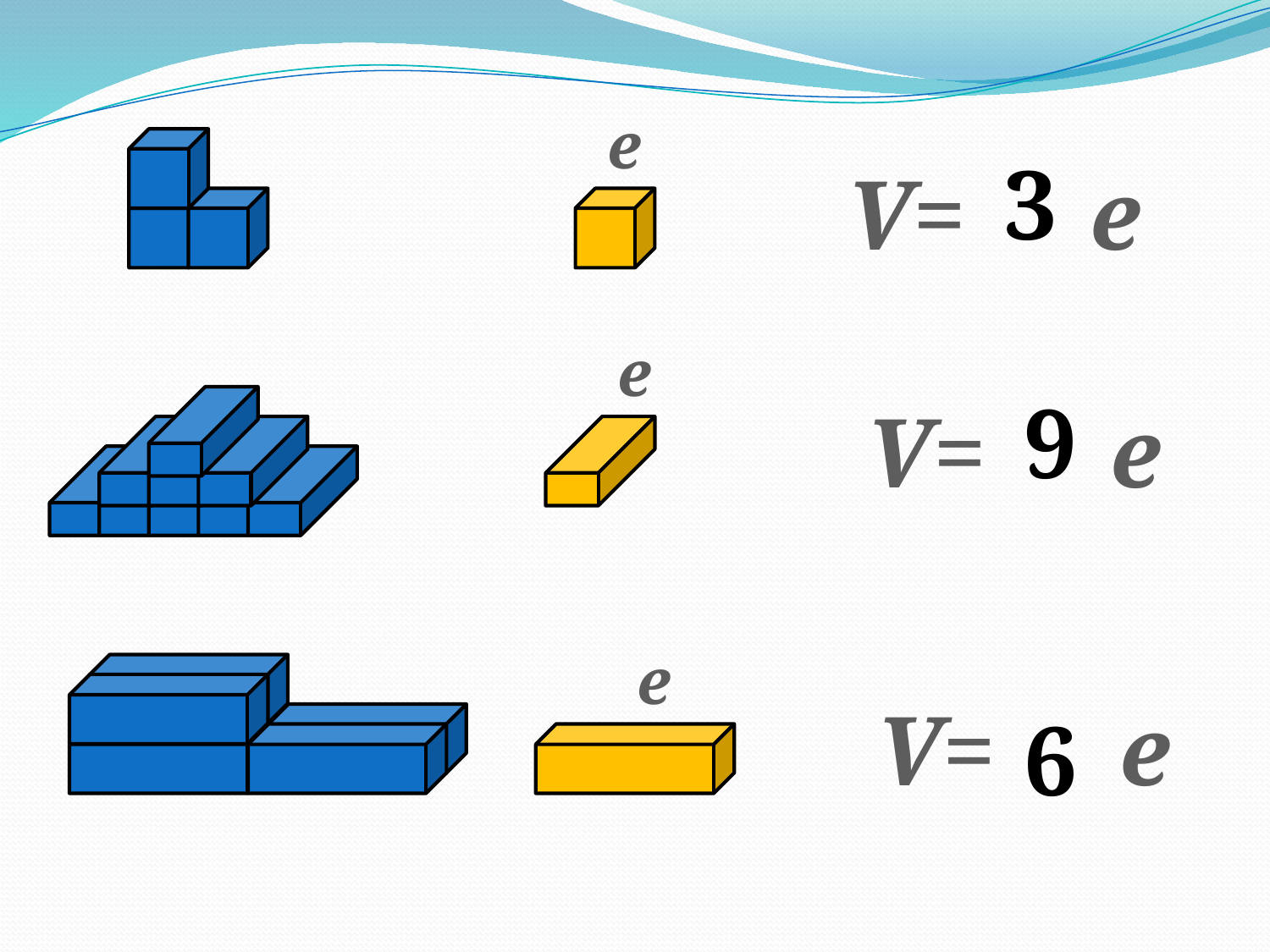

e

3
V=     e

e
9

V=     e

e

V=     e
6